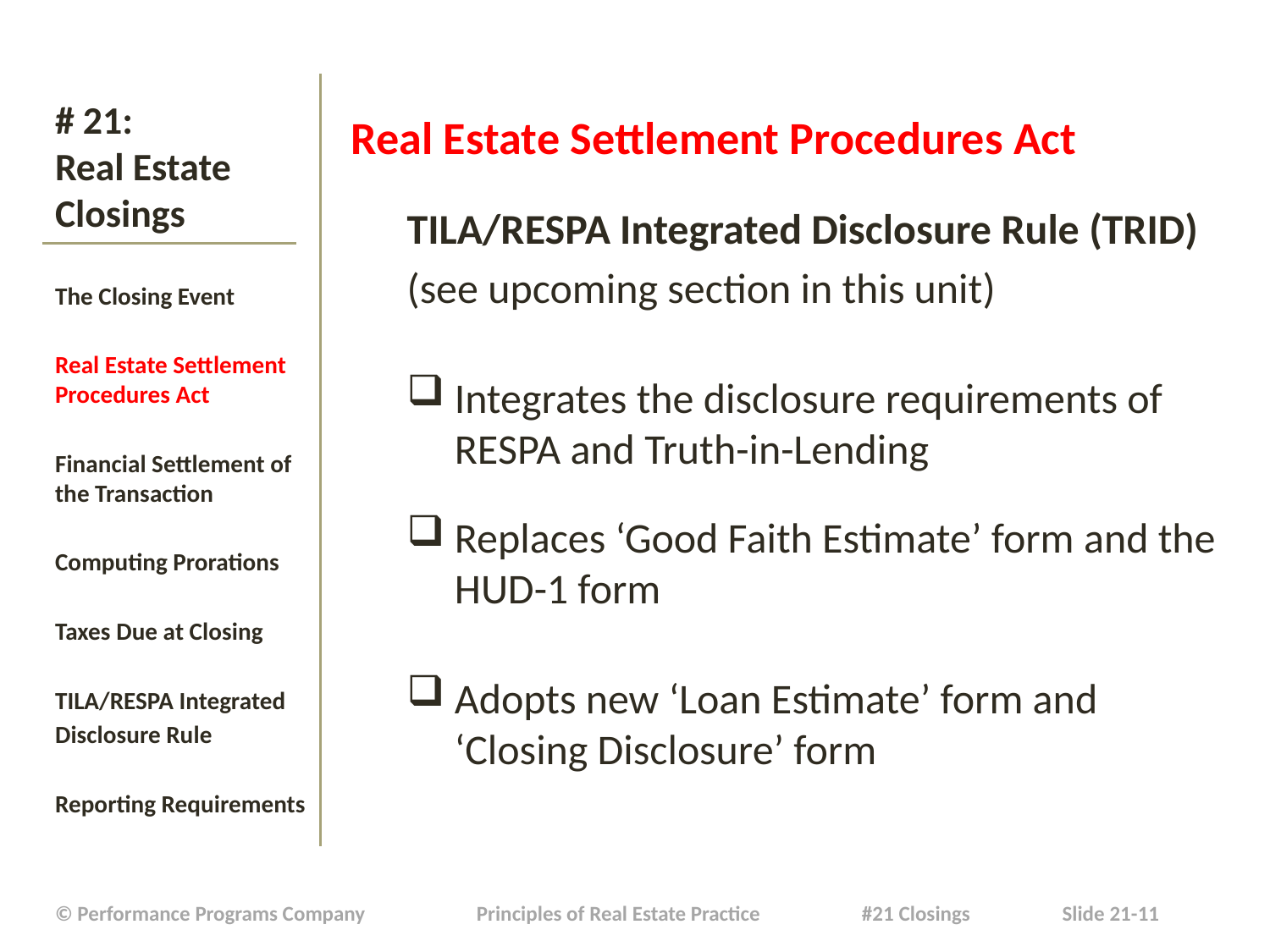

Real Estate Settlement Procedures Act

TILA/RESPA Integrated Disclosure Rule (TRID)
(see upcoming section in this unit)
Integrates the disclosure requirements of RESPA and Truth-in-Lending
Replaces ‘Good Faith Estimate’ form and the HUD-1 form
Adopts new ‘Loan Estimate’ form and ‘Closing Disclosure’ form

# # 21: Real Estate Closings

The Closing Event

Real Estate Settlement Procedures Act

Financial Settlement of the Transaction

Computing Prorations

Taxes Due at Closing

TILA/RESPA Integrated
Disclosure Rule

Reporting Requirements

| © Performance Programs Company Principles of Real Estate Practice #21 Closings Slide 21-11 |
| --- |